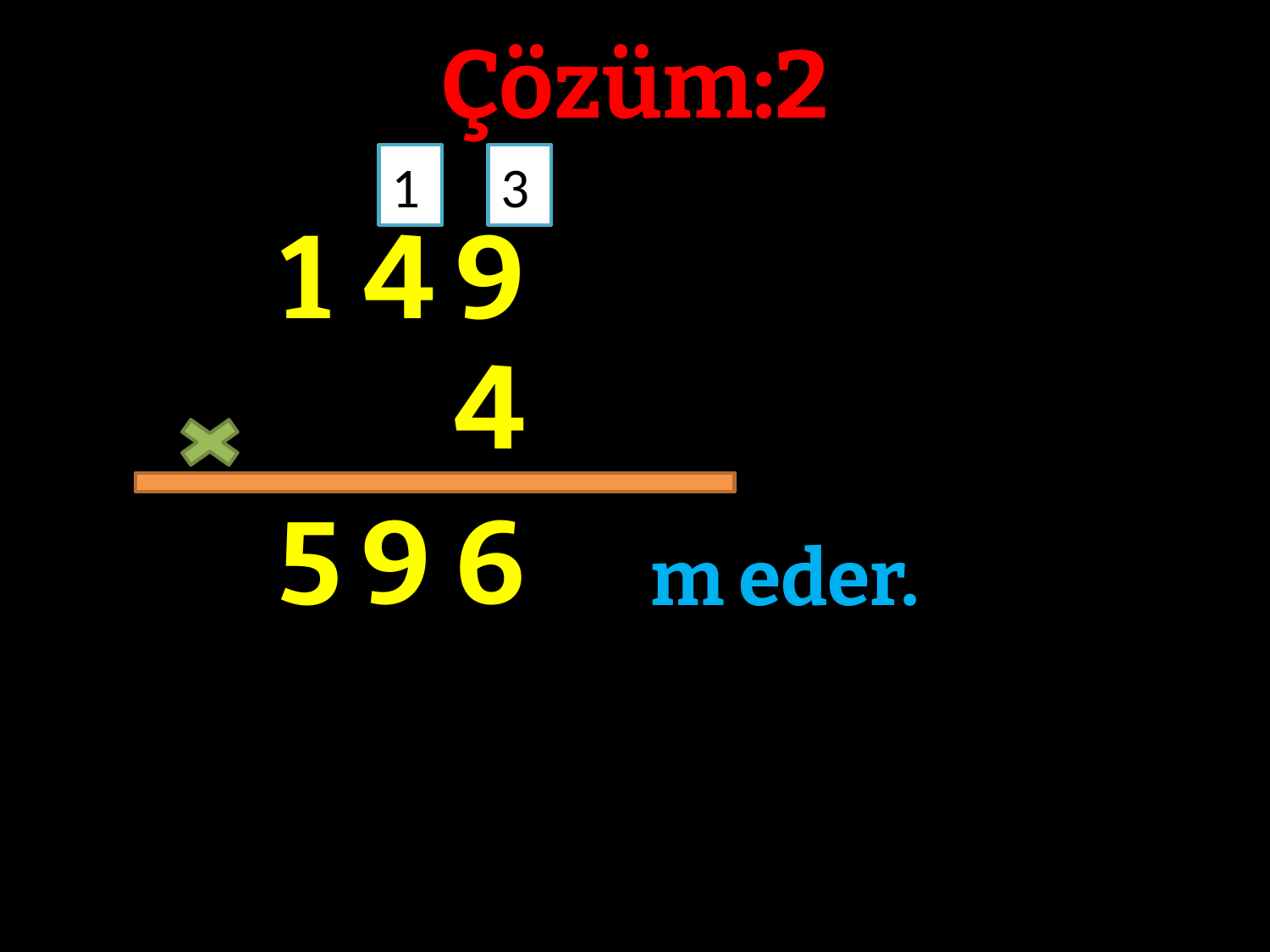

Çözüm:2
1
3
1
4
9
#
4

9
6
5
m eder.